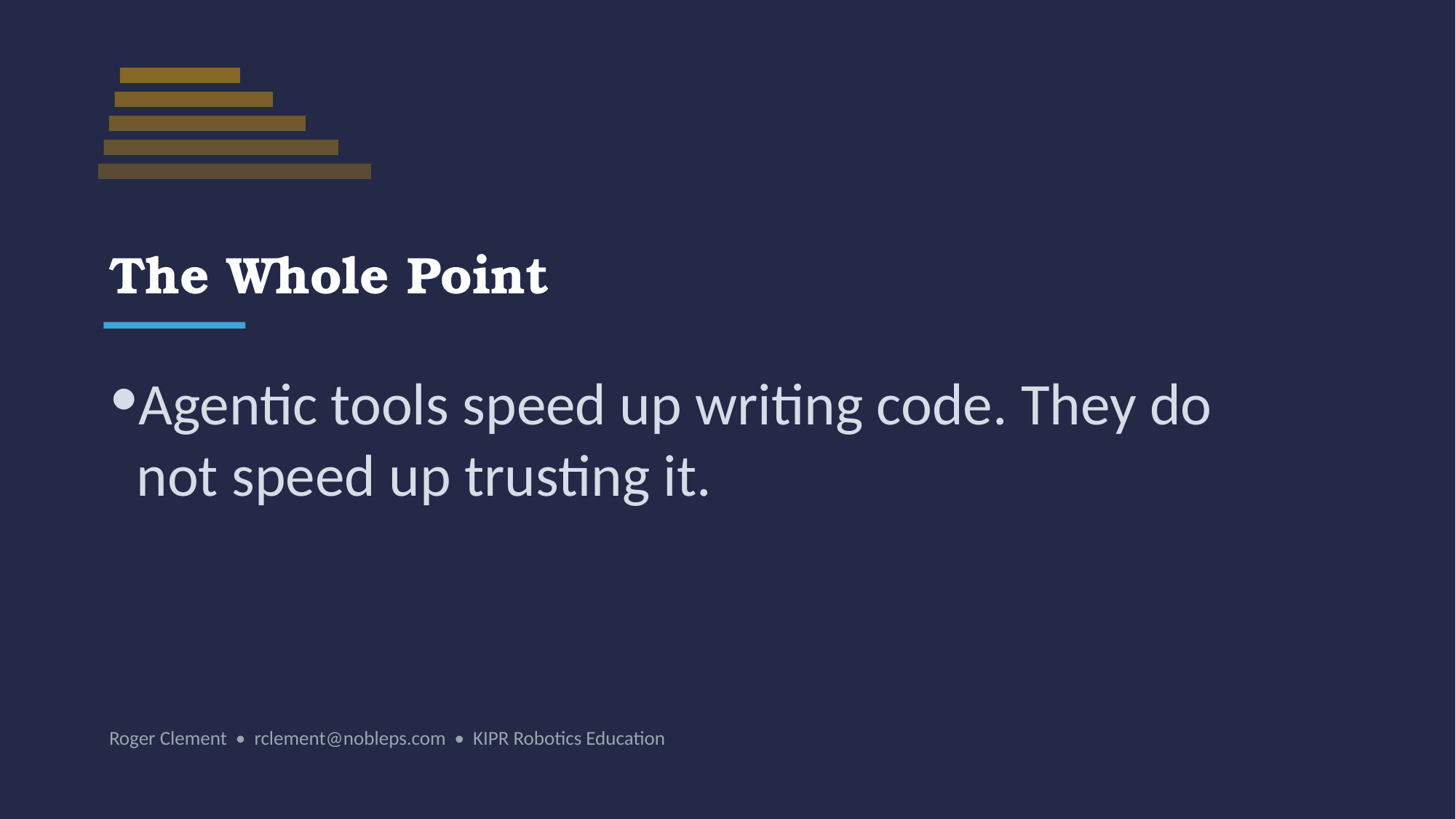

The Whole Point

Agentic tools speed up writing code. They do not speed up trusting it.

Roger Clement  •  rclement@nobleps.com  •  KIPR Robotics Education